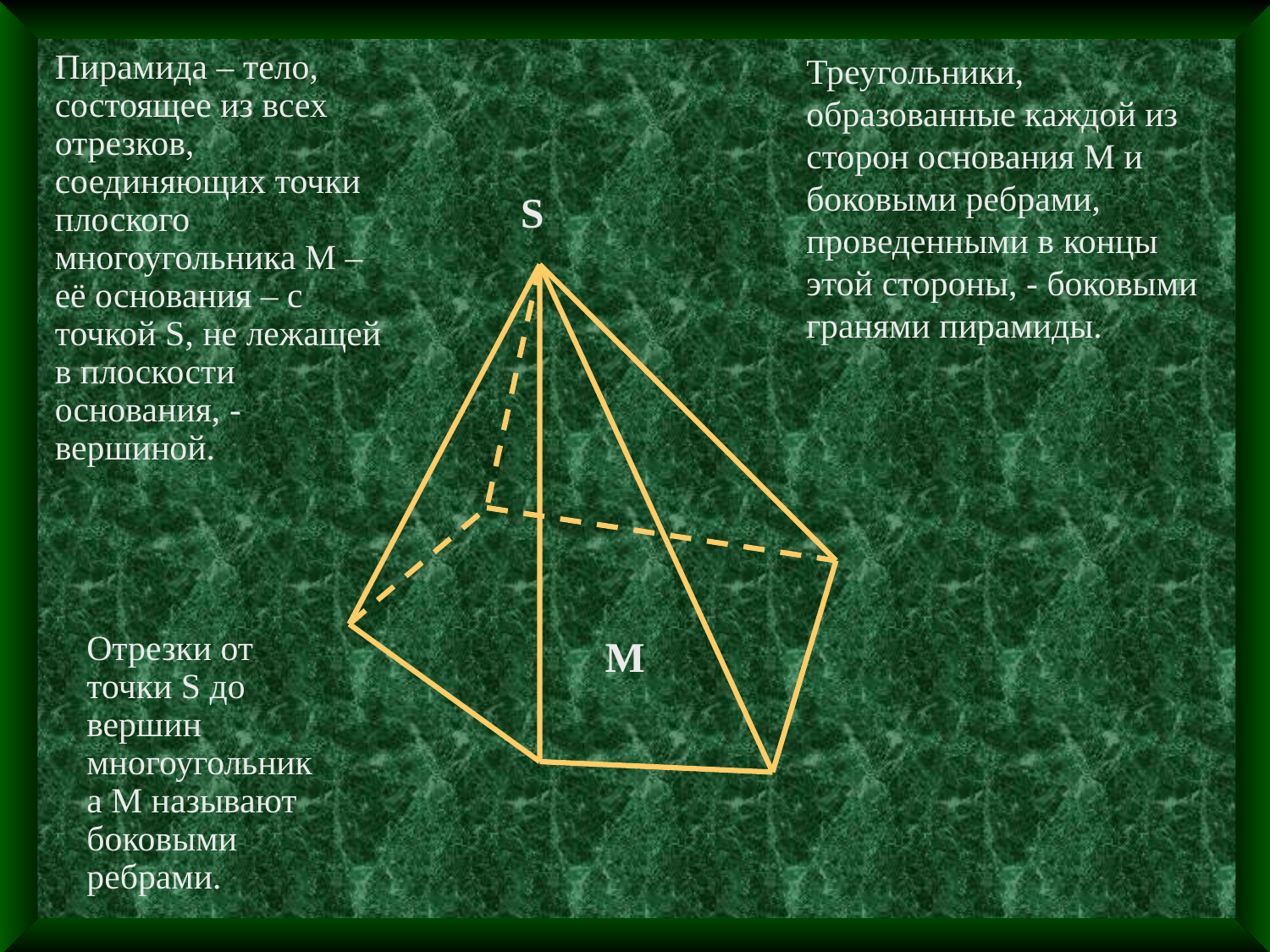

Пирамида – тело, состоящее из всех отрезков, соединяющих точки плоского многоугольника M – её основания – с точкой S, не лежащей в плоскости основания, - вершиной.

Треугольники, образованные каждой из сторон основания M и боковыми ребрами, проведенными в концы этой стороны, - боковыми гранями пирамиды.
S

Отрезки от точки S до вершин многоугольника M называют боковыми ребрами.

M